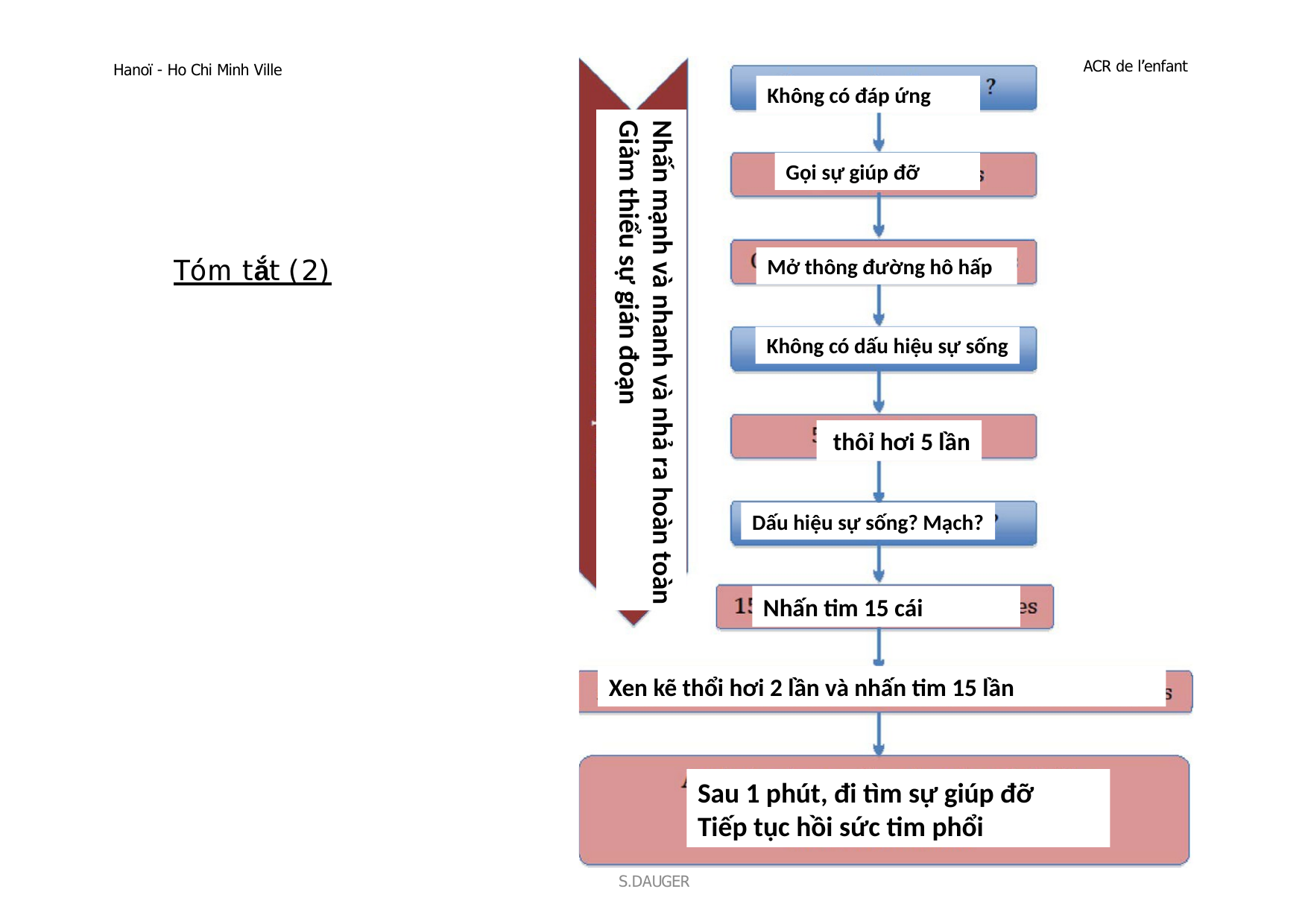

ACR de l’enfant
Hanoï - Ho Chi Minh Ville
Không có đáp ứng
Nhấn mạnh và nhanh và nhả ra hoàn toàn
Giảm thiểu sự gián đoạn
Gọi sự giúp đỡ
Tóm tắt (2)
Mở thông đường hô hấp
Không có dấu hiệu sự sống
 thôỉ hơi 5 lần
Dấu hiệu sự sống? Mạch?

Nhấn tim 15 cái

Xen kẽ thổi hơi 2 lần và nhấn tim 15 lần
Sau 1 phút, đi tìm sự giúp đỡ
Tiếp tục hồi sức tim phổi
S.DAUGER